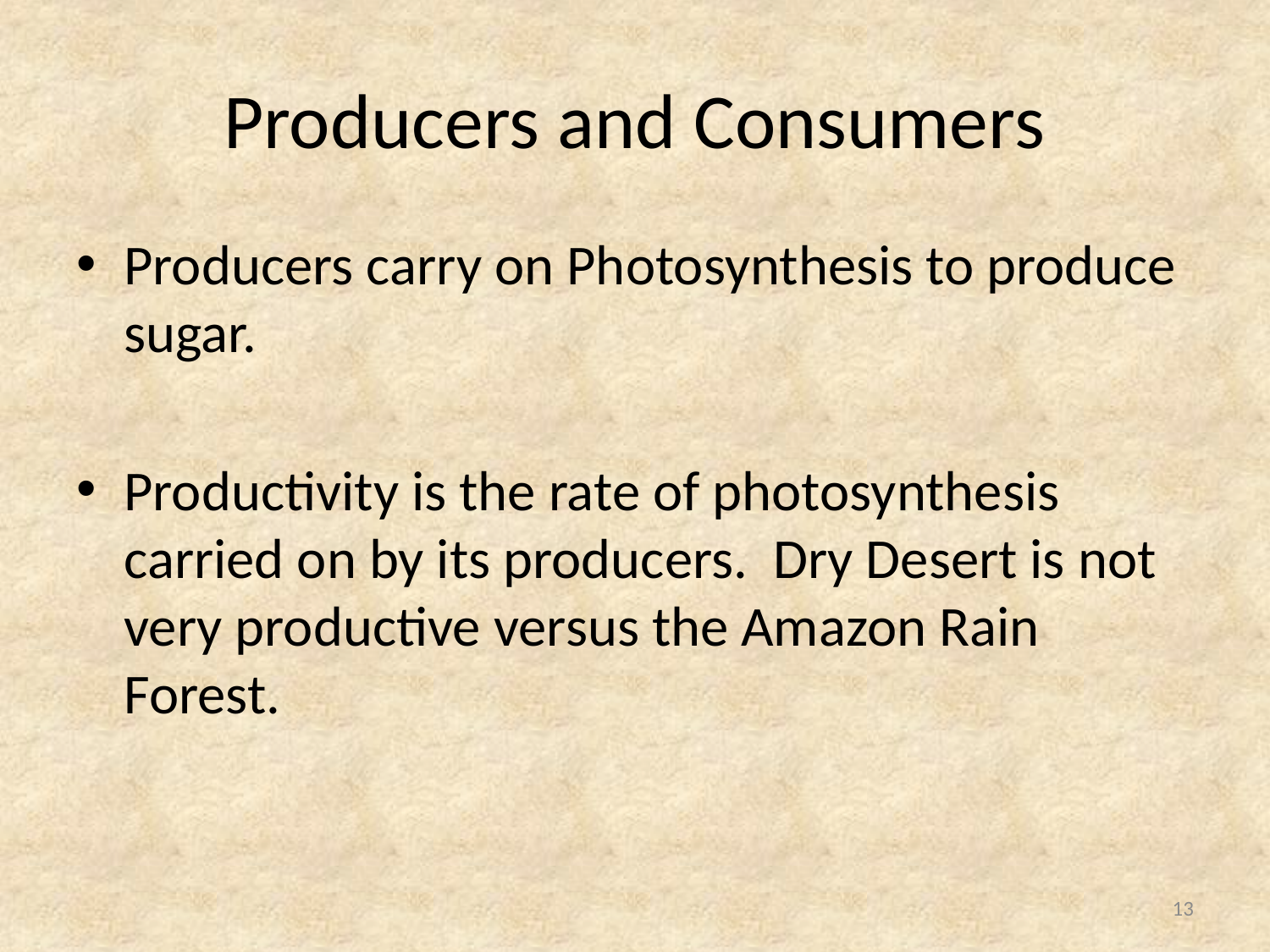

# Producers and Consumers
Producers carry on Photosynthesis to produce sugar.

Productivity is the rate of photosynthesis carried on by its producers.  Dry Desert is not very productive versus the Amazon Rain Forest.

13